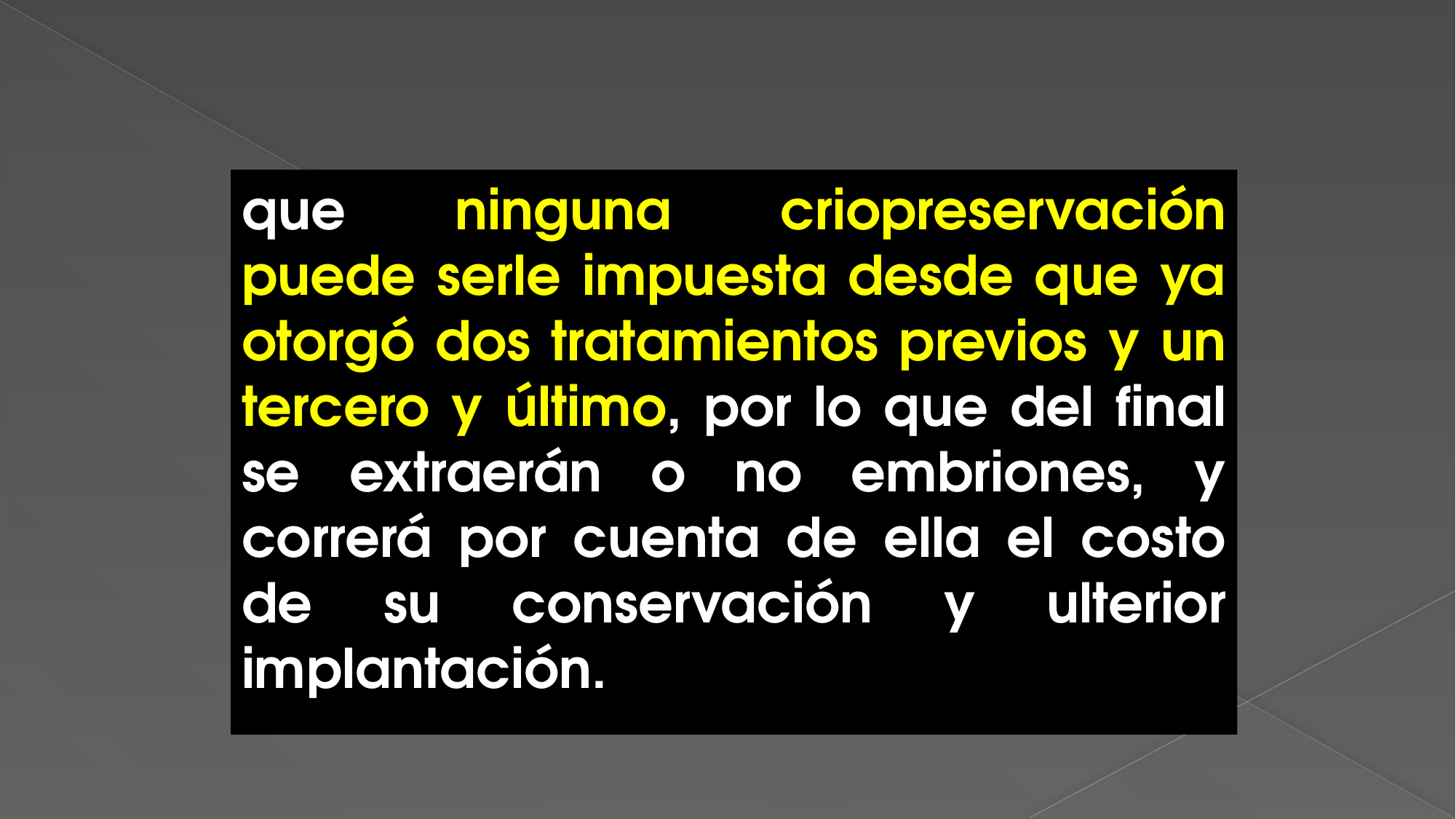

que ninguna criopreservación puede serle impuesta desde que ya otorgó dos tratamientos previos y un tercero y último, por lo que del final se extraerán o no embriones, y correrá por cuenta de ella el costo de su conservación y ulterior implantación.